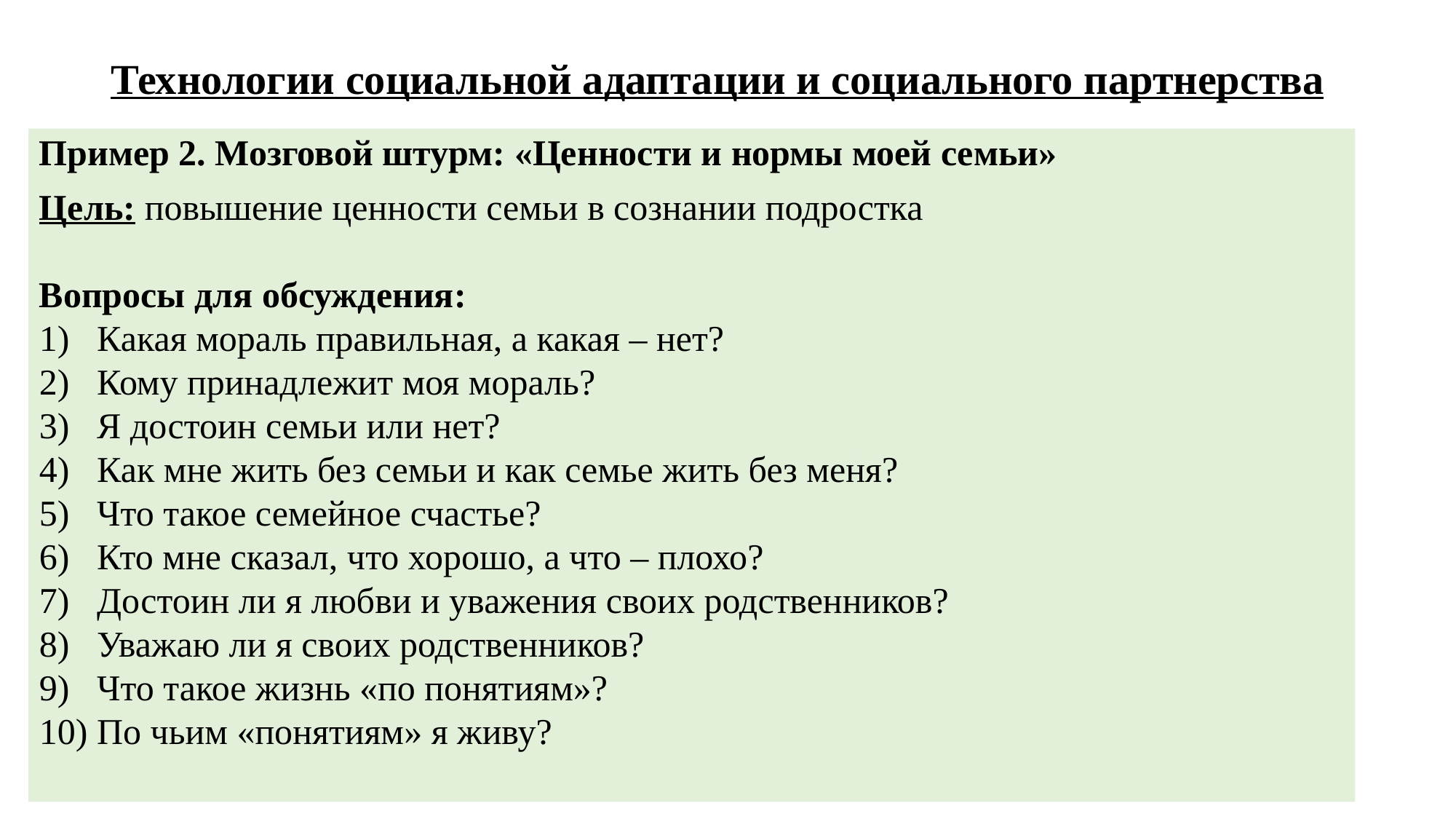

# Технологии социальной адаптации и социального партнерства
Пример 2. Мозговой штурм: «Ценности и нормы моей семьи»
Цель: повышение ценности семьи в сознании подростка

Вопросы для обсуждения:
1)   Какая мораль правильная, а какая – нет?
2)   Кому принадлежит моя мораль?
3)   Я достоин семьи или нет?
4)   Как мне жить без семьи и как семье жить без меня?
5)   Что такое семейное счастье?
6)   Кто мне сказал, что хорошо, а что – плохо?
7)   Достоин ли я любви и уважения своих родственников?
8)   Уважаю ли я своих родственников?
9)   Что такое жизнь «по понятиям»?
10) По чьим «понятиям» я живу?